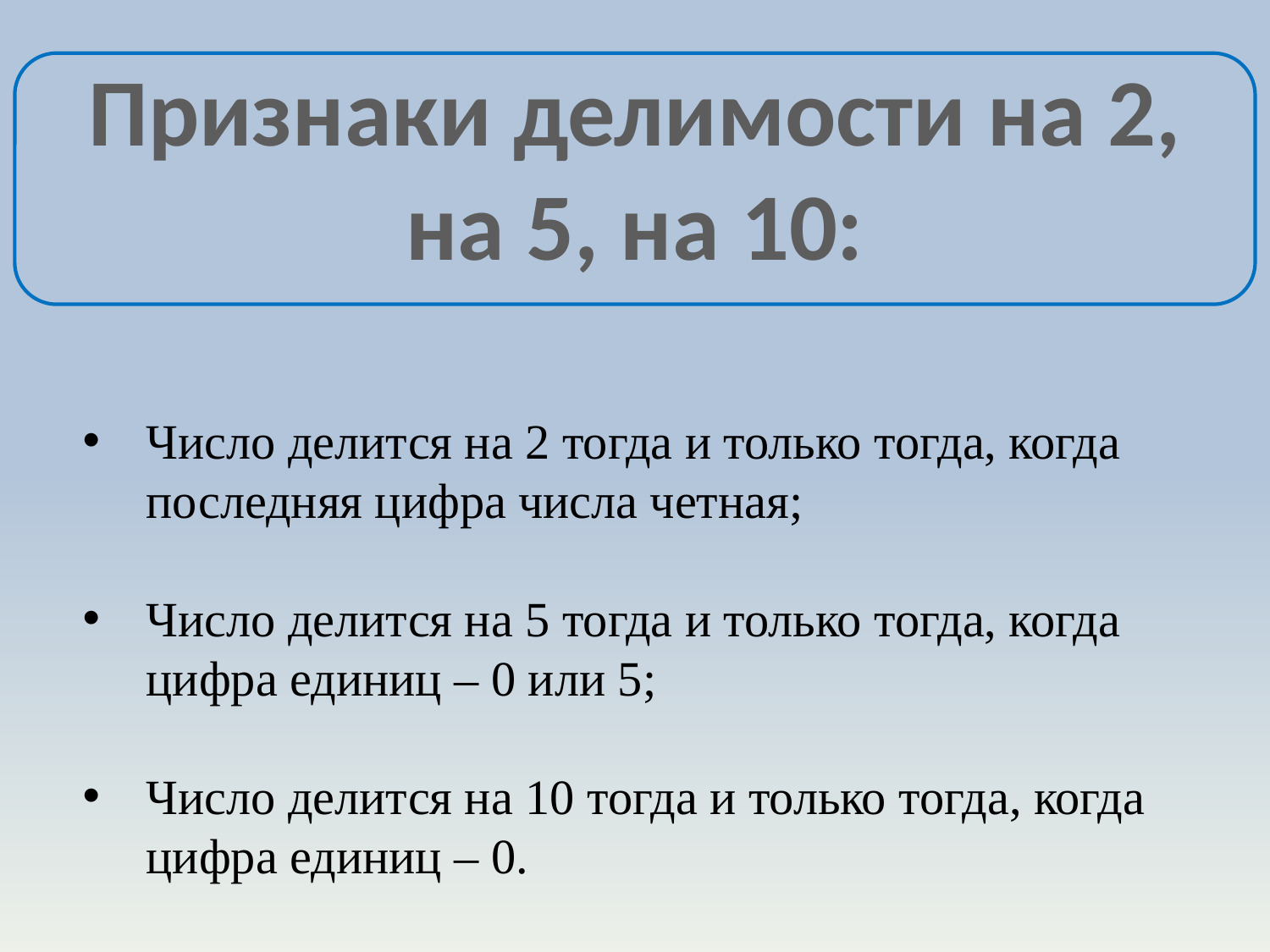

Признаки делимости на 2,
на 5, на 10:

Число делится на 2 тогда и только тогда, когда последняя цифра числа четная;

Число делится на 5 тогда и только тогда, когда цифра единиц – 0 или 5;

Число делится на 10 тогда и только тогда, когда цифра единиц – 0.